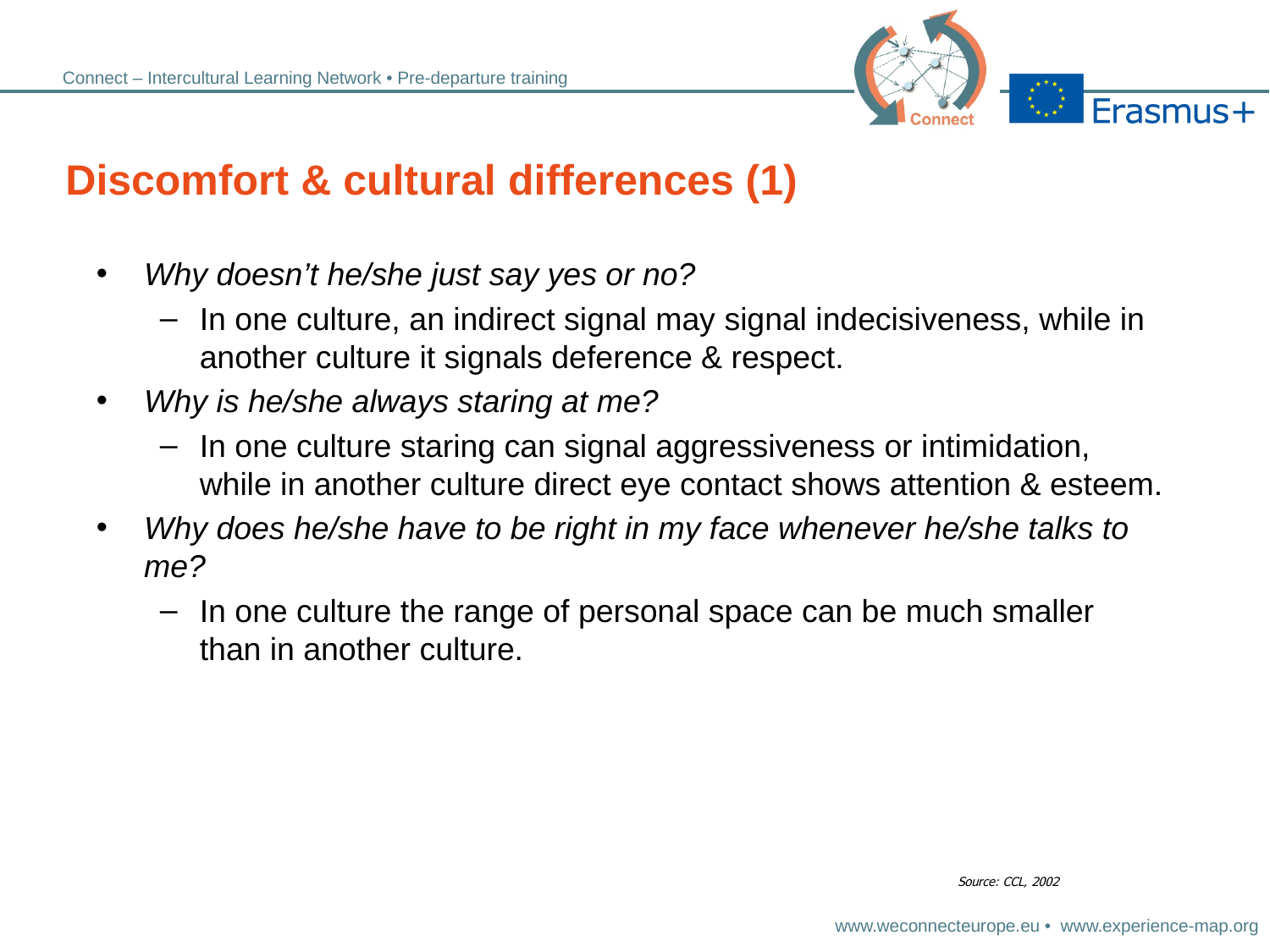

# Discomfort & cultural differences (1)
Why doesn’t he/she just say yes or no?
In one culture, an indirect signal may signal indecisiveness, while in another culture it signals deference & respect.
Why is he/she always staring at me?
In one culture staring can signal aggressiveness or intimidation, while in another culture direct eye contact shows attention & esteem.
Why does he/she have to be right in my face whenever he/she talks to me?
In one culture the range of personal space can be much smaller than in another culture.
Source: CCL, 2002